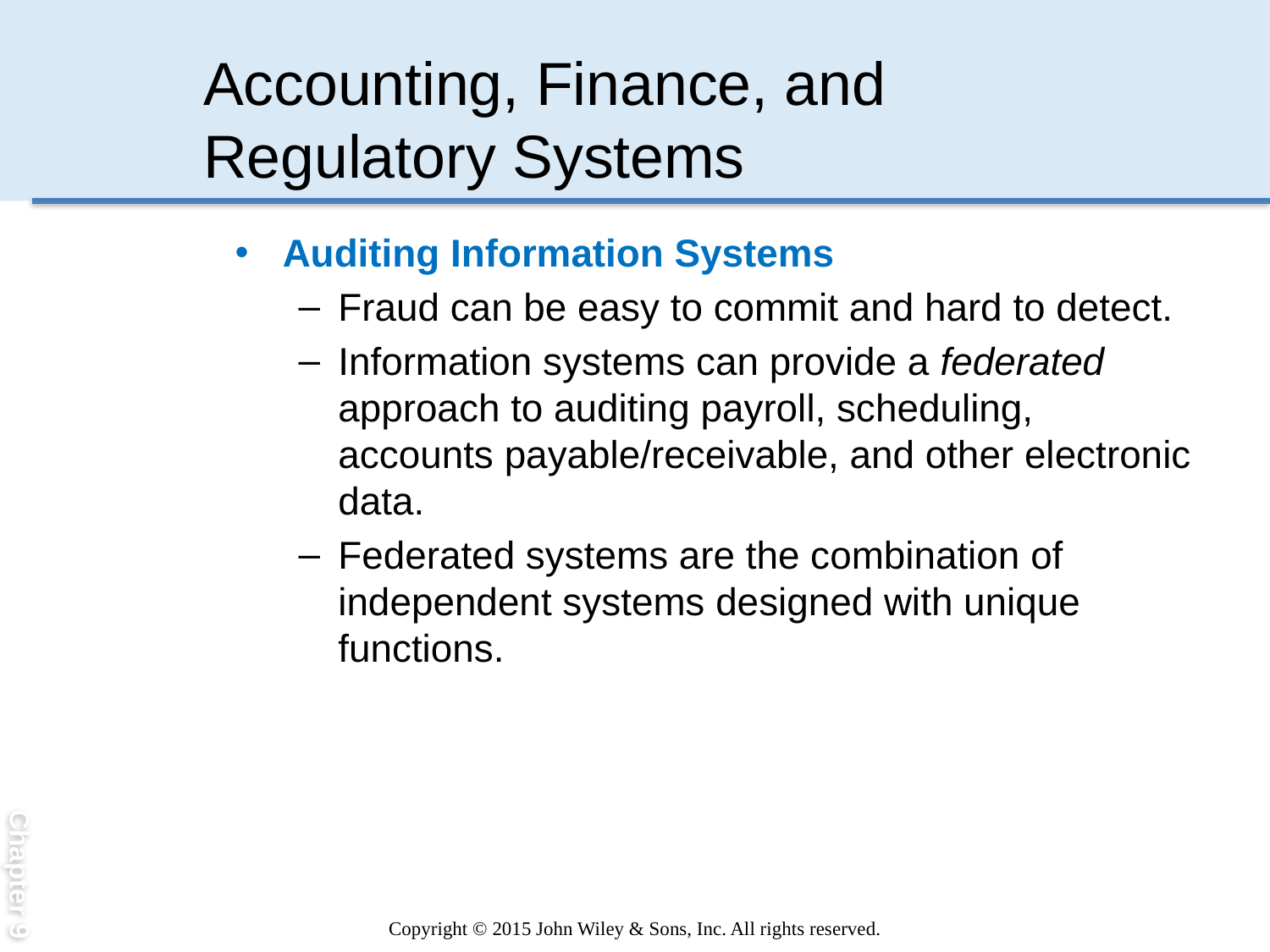

Chapter 9
# Accounting, Finance, and Regulatory Systems
Auditing Information Systems
Fraud can be easy to commit and hard to detect.
Information systems can provide a federated approach to auditing payroll, scheduling, accounts payable/receivable, and other electronic data.
Federated systems are the combination of independent systems designed with unique functions.